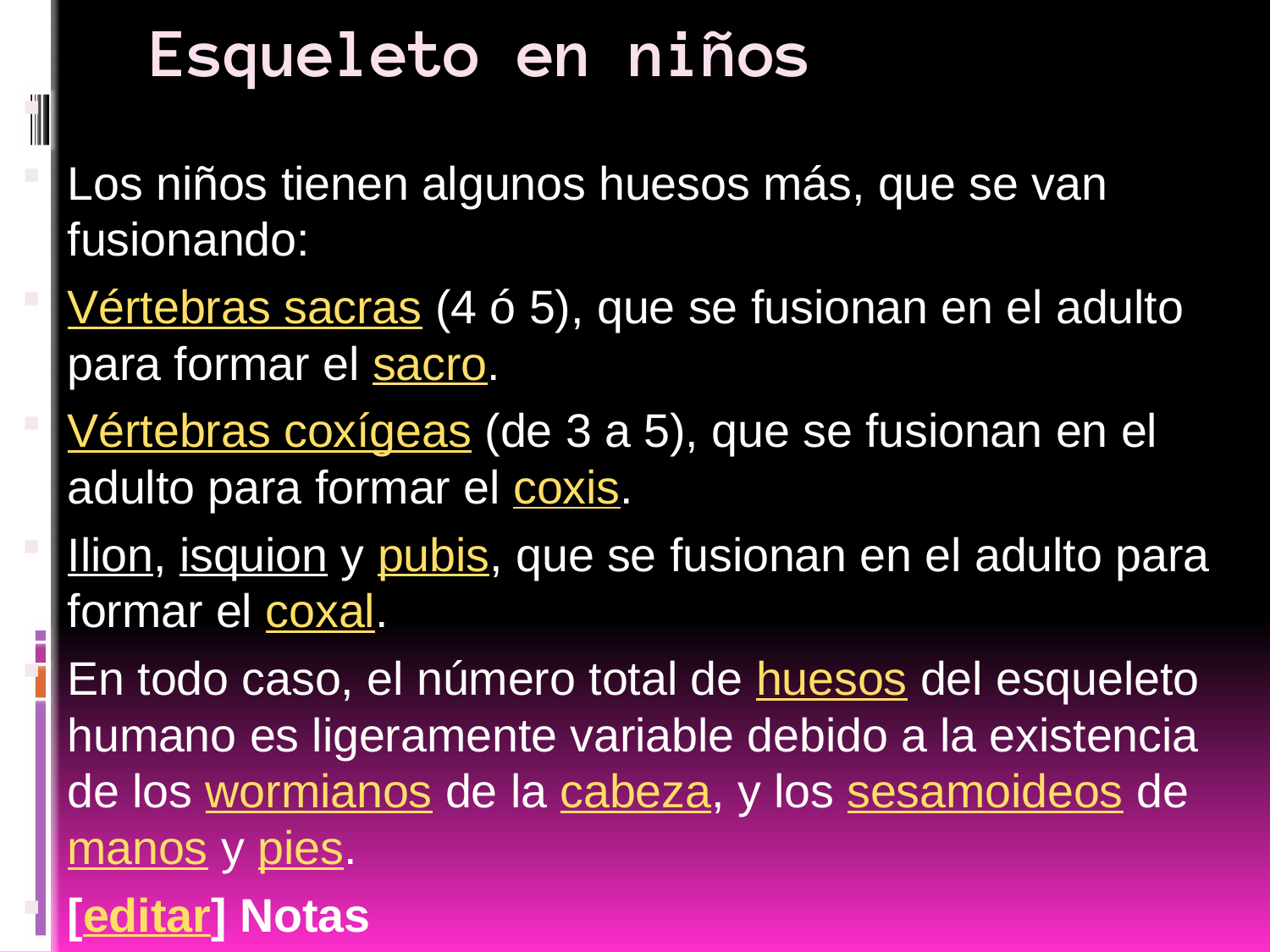

# Esqueleto en niños

Los niños tienen algunos huesos más, que se van fusionando:
Vértebras sacras (4 ó 5), que se fusionan en el adulto para formar el sacro.
Vértebras coxígeas (de 3 a 5), que se fusionan en el adulto para formar el coxis.
Ilion, isquion y pubis, que se fusionan en el adulto para formar el coxal.
En todo caso, el número total de huesos del esqueleto humano es ligeramente variable debido a la existencia de los wormianos de la cabeza, y los sesamoideos de manos y pies.
[editar] Notas